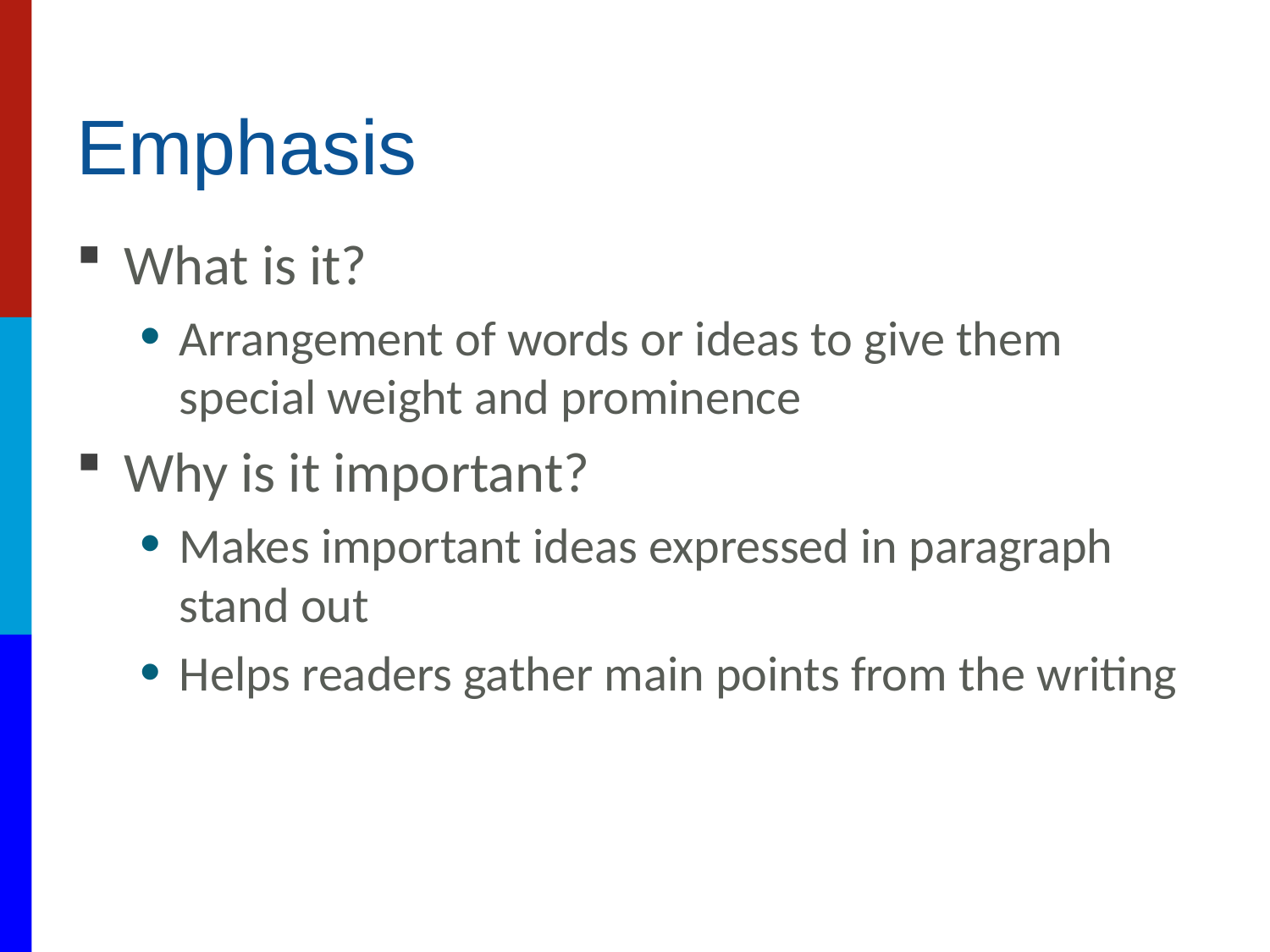

# Emphasis
What is it?
Arrangement of words or ideas to give them special weight and prominence
Why is it important?
Makes important ideas expressed in paragraph stand out
Helps readers gather main points from the writing